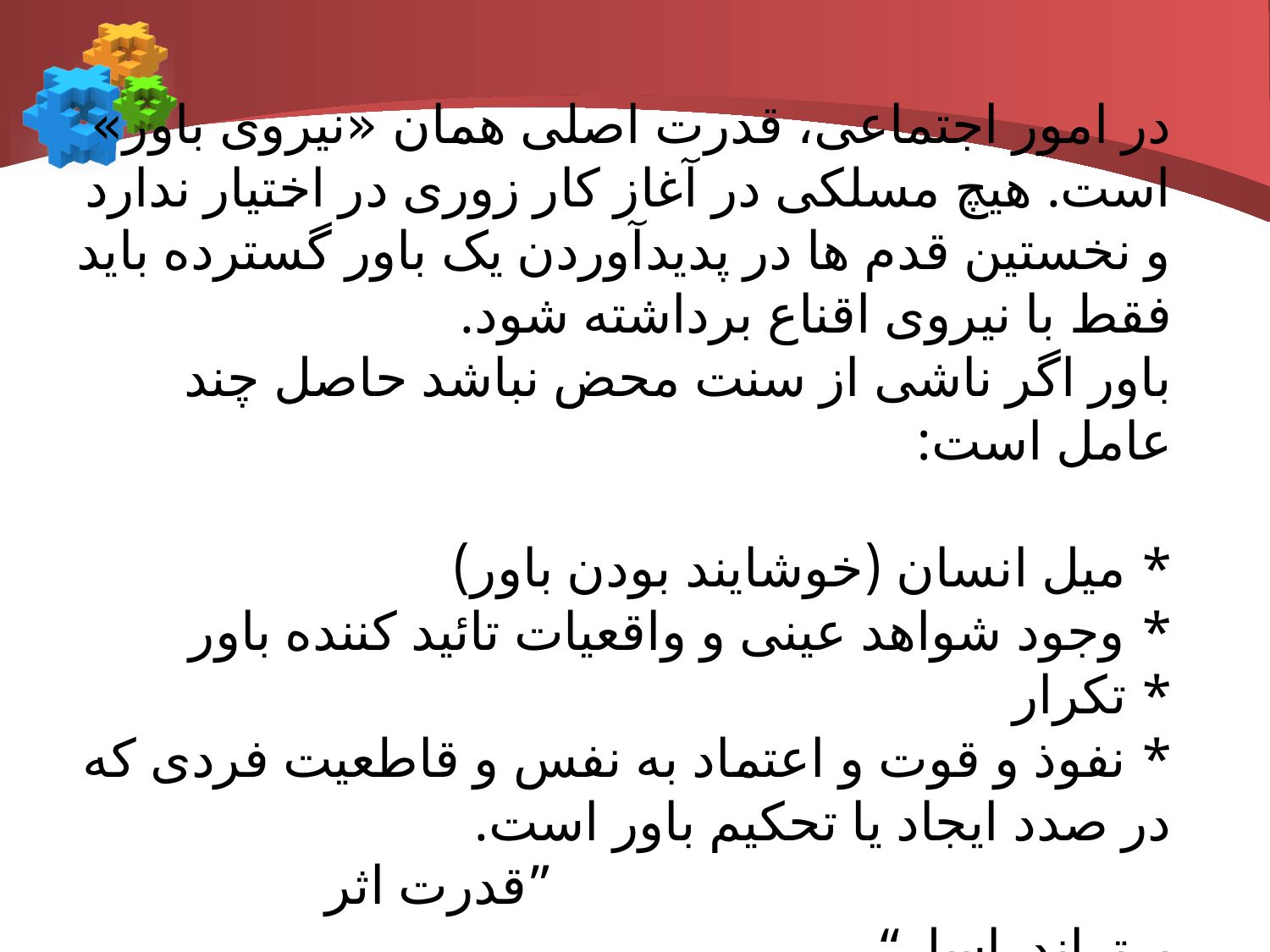

# در امور اجتماعی، قدرت اصلی همان «نیروی باور» است. هیچ مسلکی در آغاز کار زوری در اختیار ندارد و نخستین قدم ها در پدیدآوردن یک باور گسترده باید فقط با نیروی اقناع برداشته شود. باور اگر ناشی از سنت محض نباشد حاصل چند عامل است: * میل انسان (خوشایند بودن باور) * وجود شواهد عینی و واقعیات تائید کننده باور * تکرار * نفوذ و قوت و اعتماد به نفس و قاطعیت فردی که در صدد ایجاد یا تحکیم باور است. ”قدرت اثر برتراندراسل“